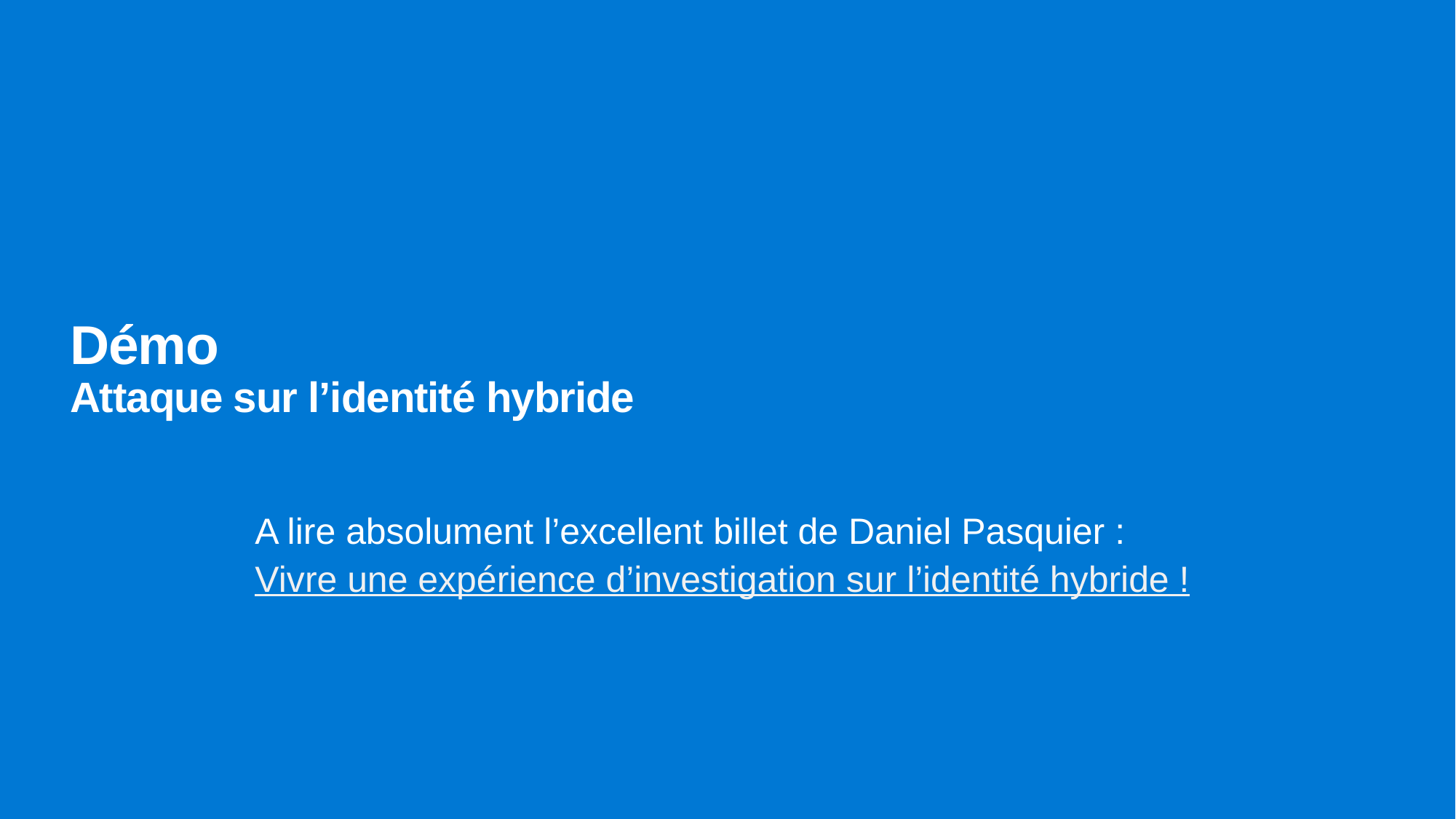

# Démo Attaque sur l’identité hybride
A lire absolument l’excellent billet de Daniel Pasquier :
Vivre une expérience d’investigation sur l’identité hybride !